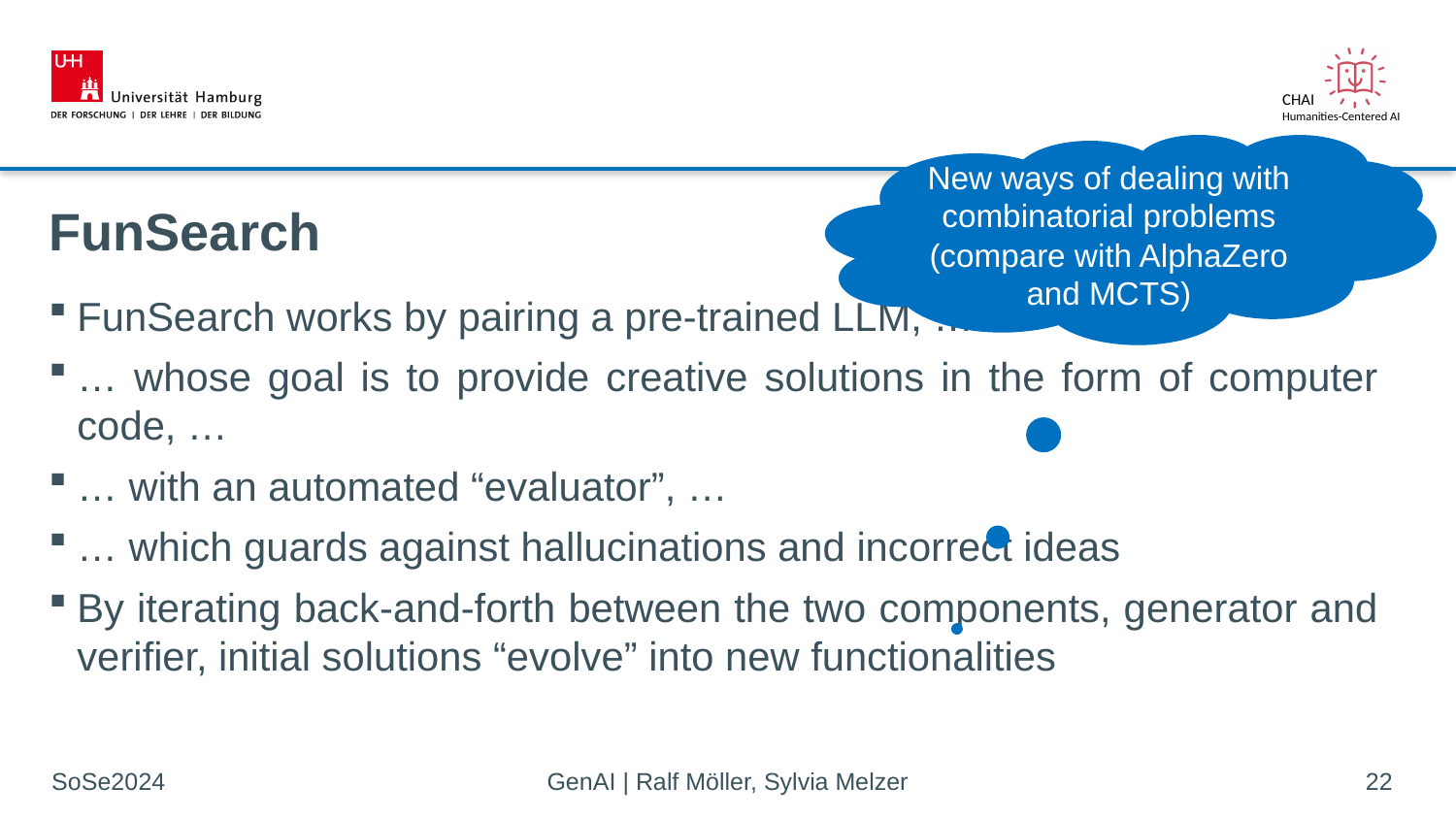

New ways of dealing with combinatorial problems (compare with AlphaZero and MCTS)
# FunSearch
FunSearch works by pairing a pre-trained LLM, …
… whose goal is to provide creative solutions in the form of computer code, …
… with an automated “evaluator”, …
… which guards against hallucinations and incorrect ideas
By iterating back-and-forth between the two components, generator and verifier, initial solutions “evolve” into new functionalities

SoSe2024
GenAI | Ralf Möller, Sylvia Melzer
22
22